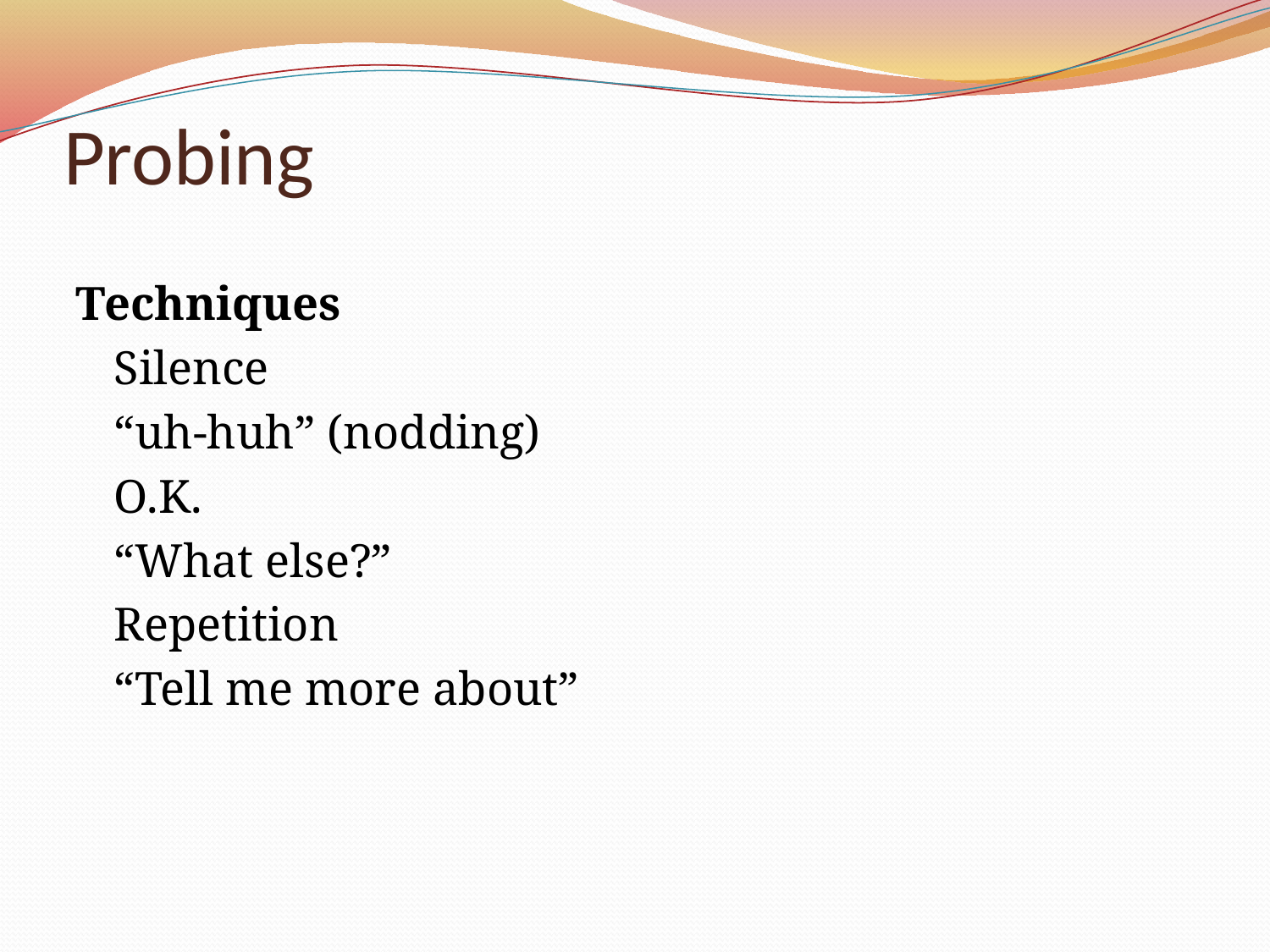

# Probing
Techniques
	Silence
	“uh-huh” (nodding)
	O.K.
	“What else?”
	Repetition
	“Tell me more about”